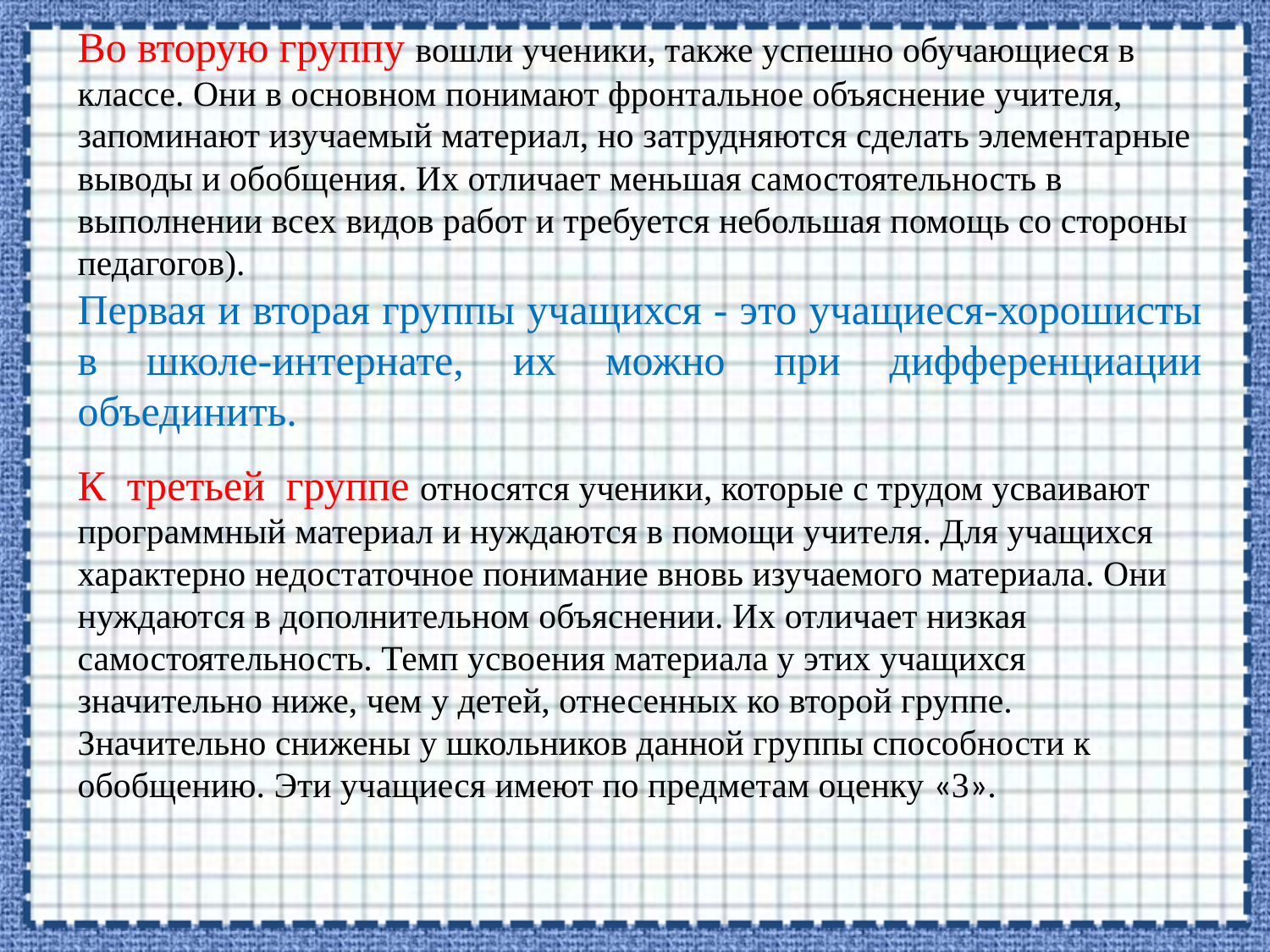

Во вторую группу вошли ученики, также успешно обучающиеся в классе. Они в основном понимают фронтальное объяснение учителя, запоминают изучаемый материал, но затрудняются сделать элементарные выводы и обобщения. Их отличает меньшая самостоятельность в выполнении всех видов работ и требуется небольшая помощь со стороны педагогов).
Первая и вторая группы учащихся - это учащиеся-хорошисты в школе-интернате, их можно при дифференциации объединить.

К  третьей  группе относятся ученики, которые с трудом усваивают программный материал и нуждаются в помощи учителя. Для учащихся характерно недостаточное понимание вновь изучаемого материала. Они нуждаются в дополнительном объяснении. Их отличает низкая самостоятельность. Темп усвоения материала у этих учащихся значительно ниже, чем у детей, отнесенных ко второй группе. Значительно снижены у школьников данной группы способности к обобщению. Эти учащиеся имеют по предметам оценку «3».